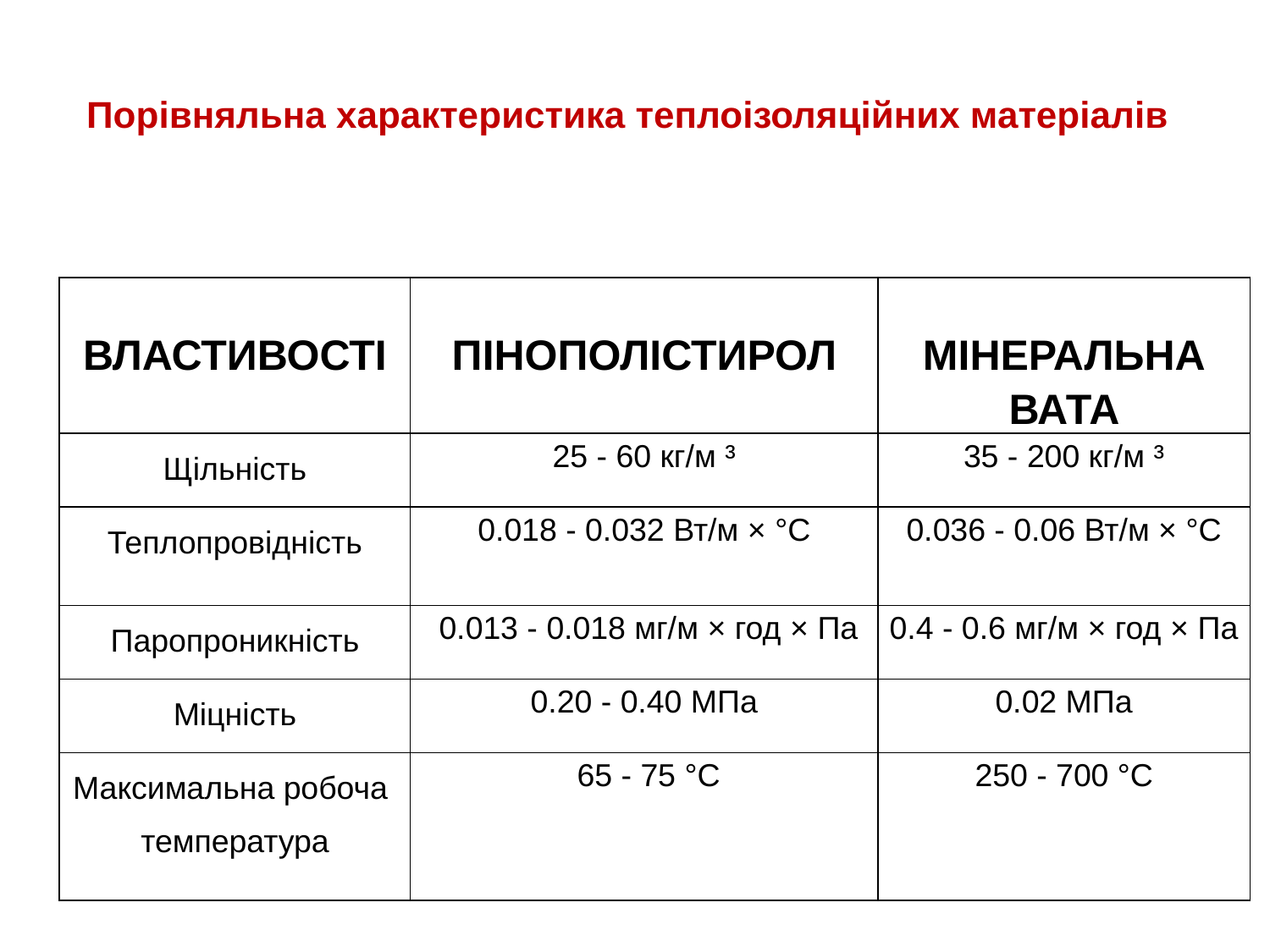

# Порівняльна характеристика теплоізоляційних матеріалів
| ВЛАСТИВОСТІ | ПІНОПОЛІСТИРОЛ | МІНЕРАЛЬНА ВАТА |
| --- | --- | --- |
| Щільність | 25 - 60 кг/м ³ | 35 - 200 кг/м ³ |
| Теплопровідність | 0.018 - 0.032 Вт/м × °С | 0.036 - 0.06 Вт/м × °С |
| Паропроникність | 0.013 - 0.018 мг/м × год × Па | 0.4 - 0.6 мг/м × год × Па |
| Міцність | 0.20 - 0.40 МПа | 0.02 МПа |
| Максимальна робоча температура | 65 - 75 °С | 250 - 700 °С |